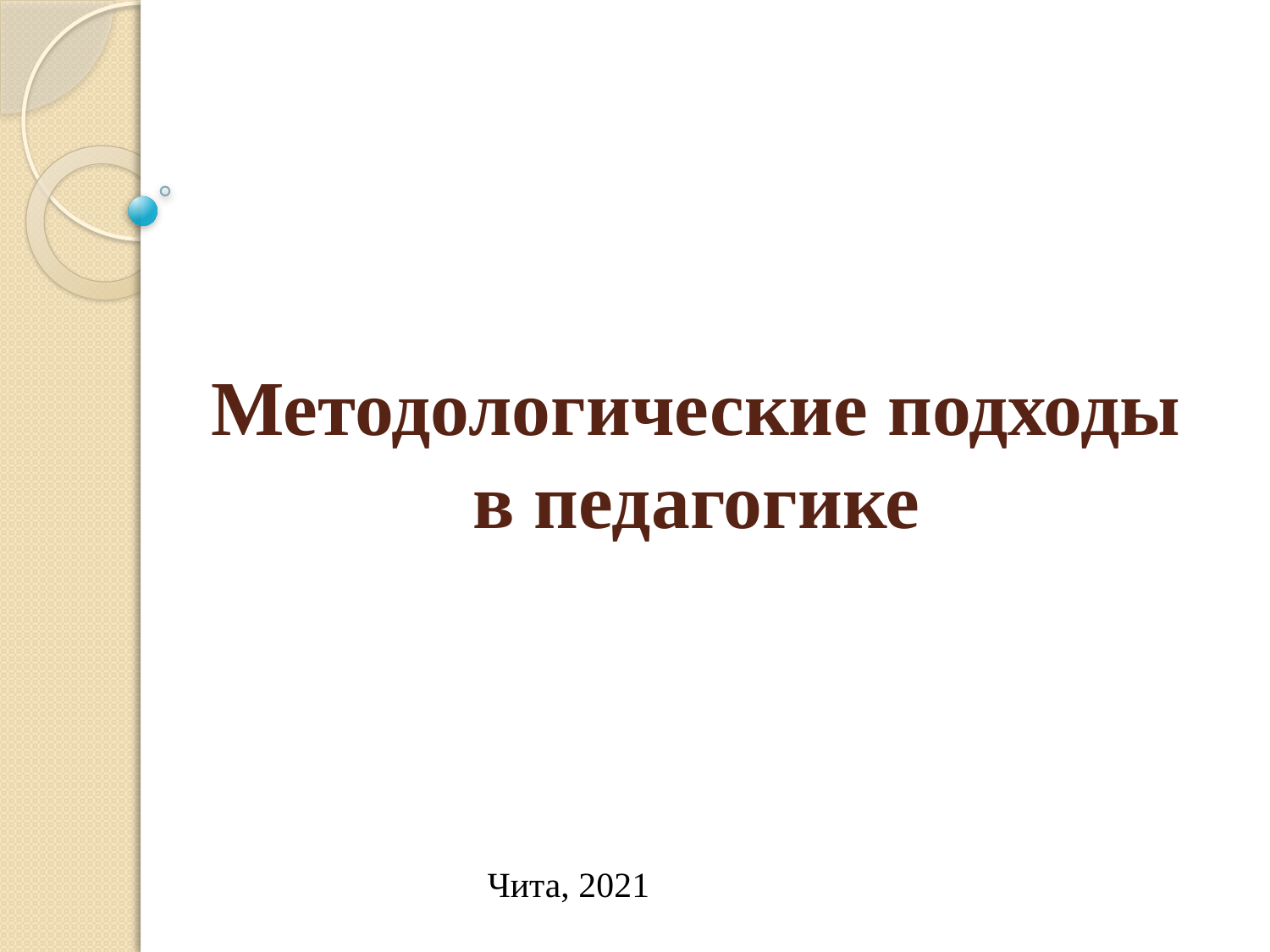

# Методологические подходы в педагогике
Чита, 2021